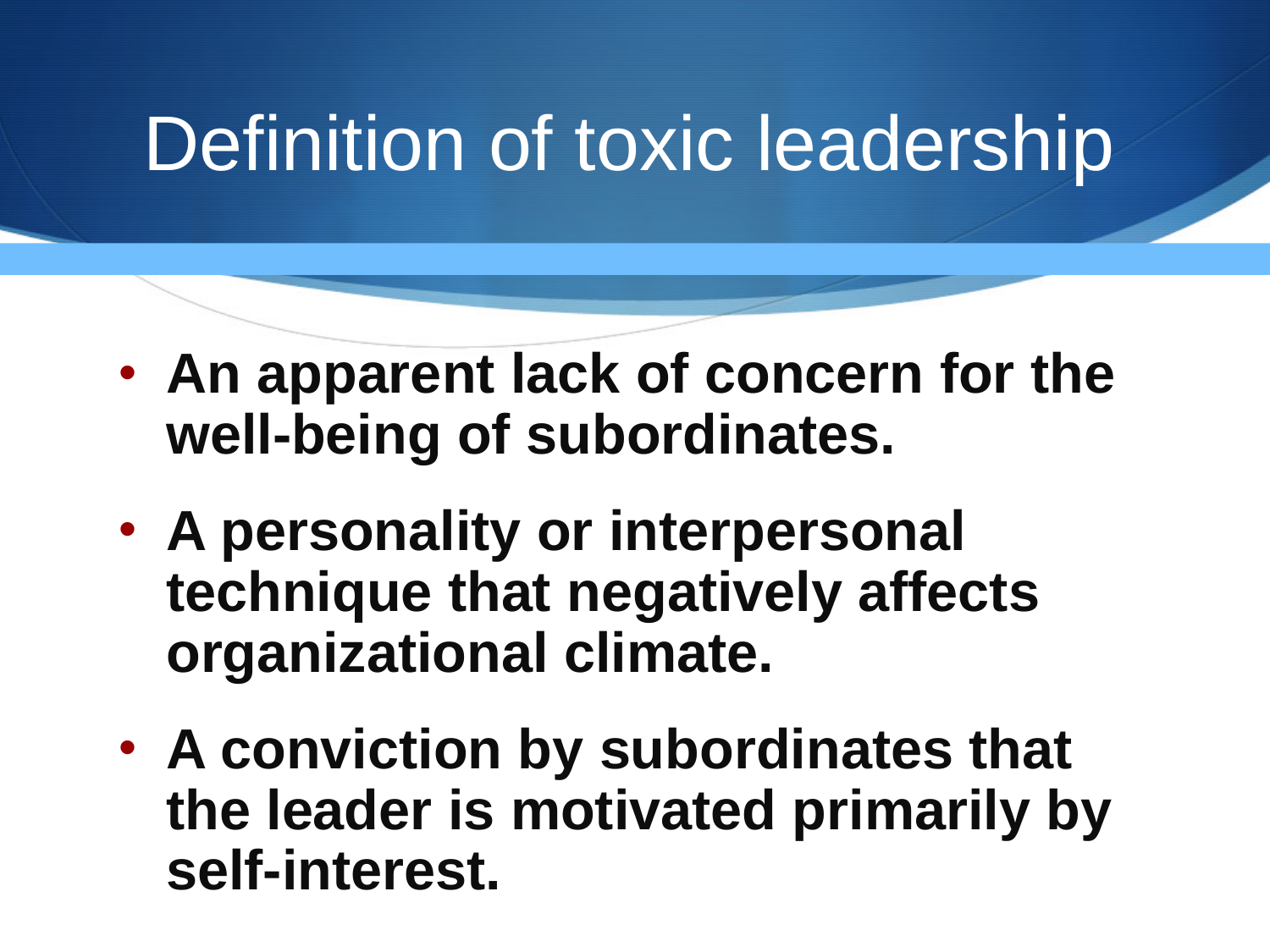

# Definition of toxic leadership
An apparent lack of concern for the well-being of subordinates.
A personality or interpersonal technique that negatively affects organizational climate.
A conviction by subordinates that the leader is motivated primarily by self-interest.